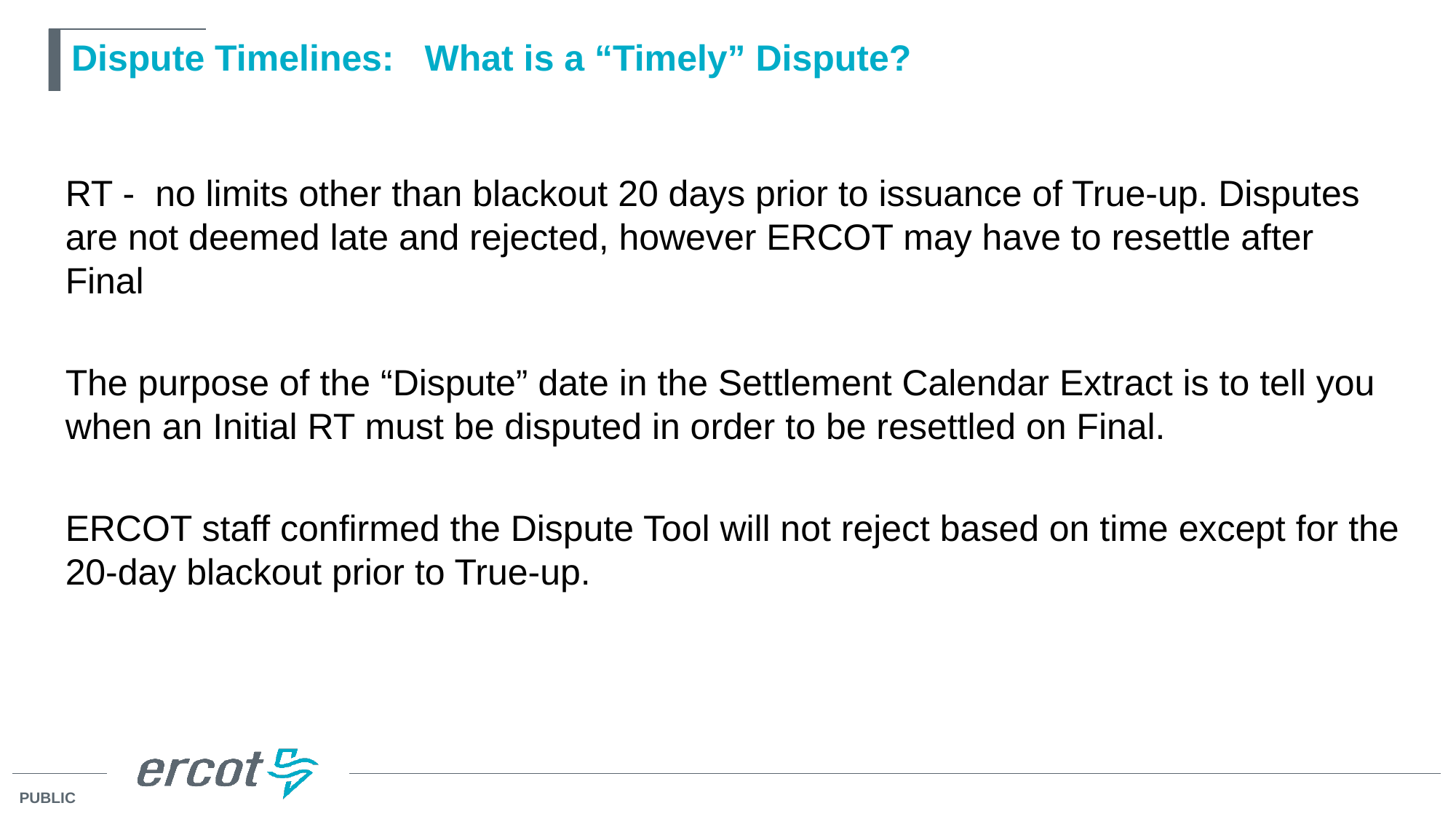

# Dispute Timelines:   What is a “Timely” Dispute?

RT -  no limits other than blackout 20 days prior to issuance of True-up. Disputes are not deemed late and rejected, however ERCOT may have to resettle after Final

The purpose of the “Dispute” date in the Settlement Calendar Extract is to tell you when an Initial RT must be disputed in order to be resettled on Final.

ERCOT staff confirmed the Dispute Tool will not reject based on time except for the 20-day blackout prior to True-up.